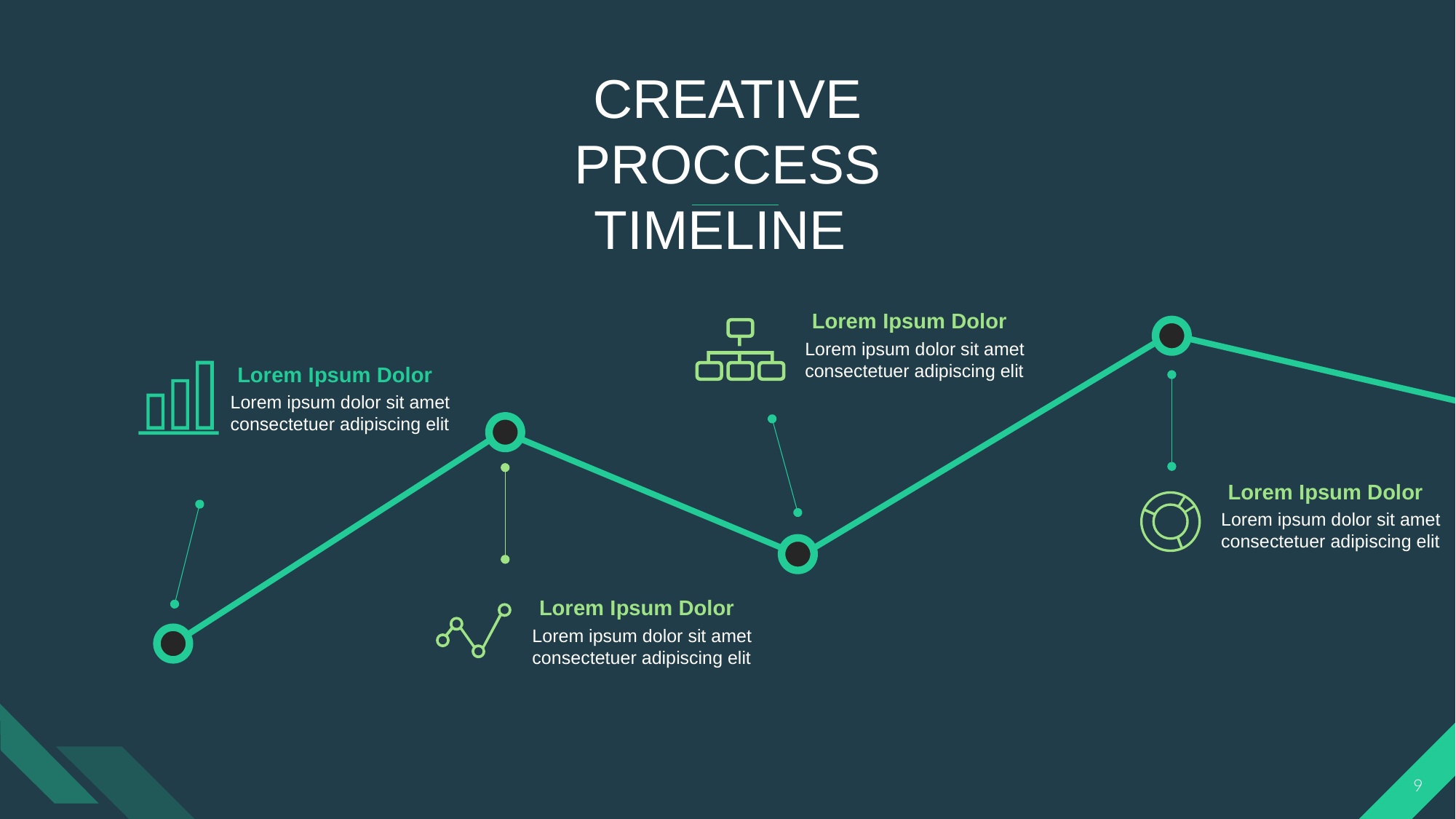

CREATIVE PROCCESS TIMELINE
Lorem Ipsum Dolor

Lorem ipsum dolor sit amet consectetuer adipiscing elit
Lorem Ipsum Dolor

Lorem ipsum dolor sit amet consectetuer adipiscing elit
Lorem Ipsum Dolor

Lorem ipsum dolor sit amet consectetuer adipiscing elit
Lorem Ipsum Dolor

Lorem ipsum dolor sit amet consectetuer adipiscing elit